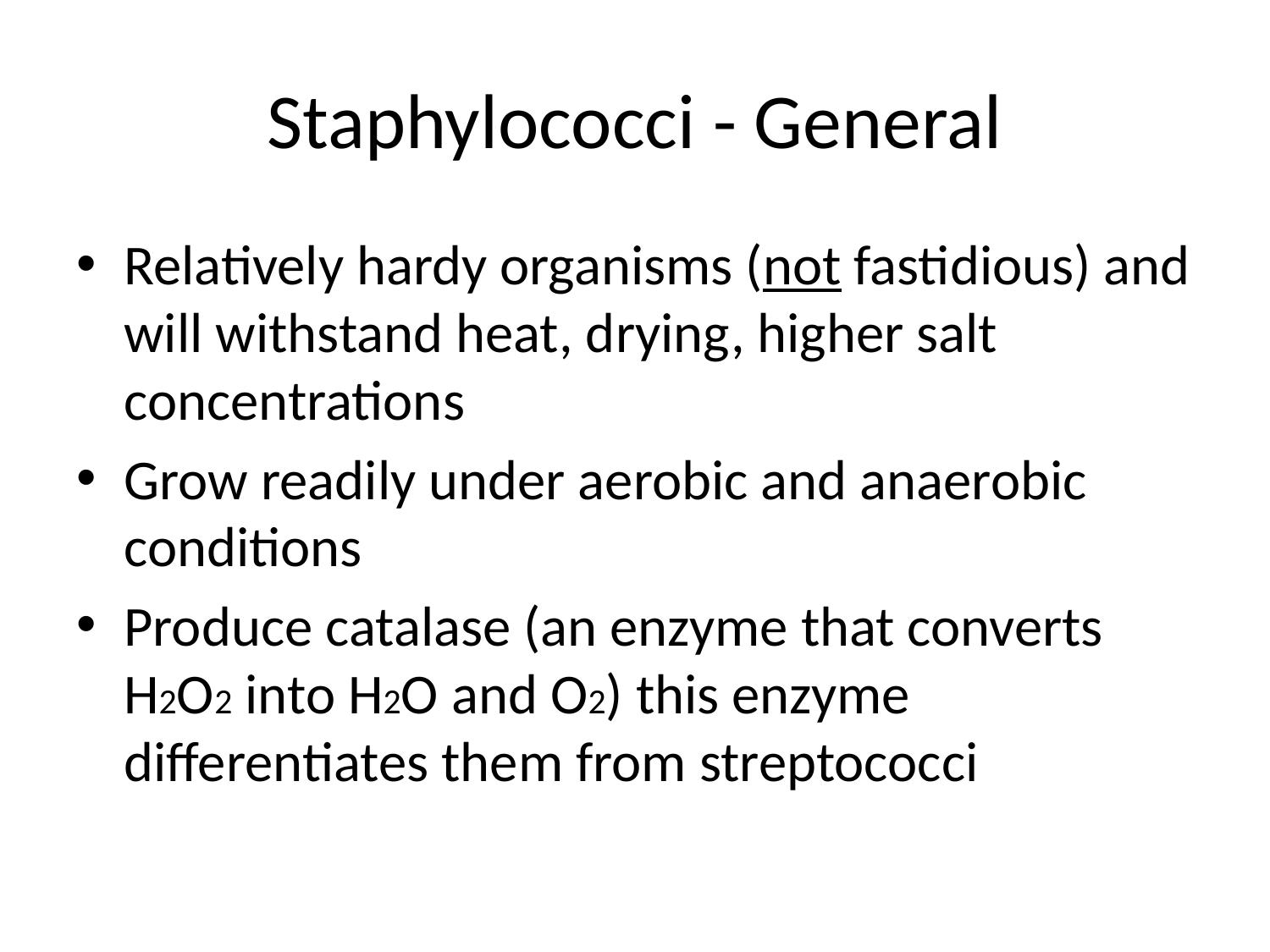

# Staphylococci - General
Relatively hardy organisms (not fastidious) and will withstand heat, drying, higher salt concentrations
Grow readily under aerobic and anaerobic conditions
Produce catalase (an enzyme that converts H2O2 into H2O and O2) this enzyme  differentiates them from streptococci